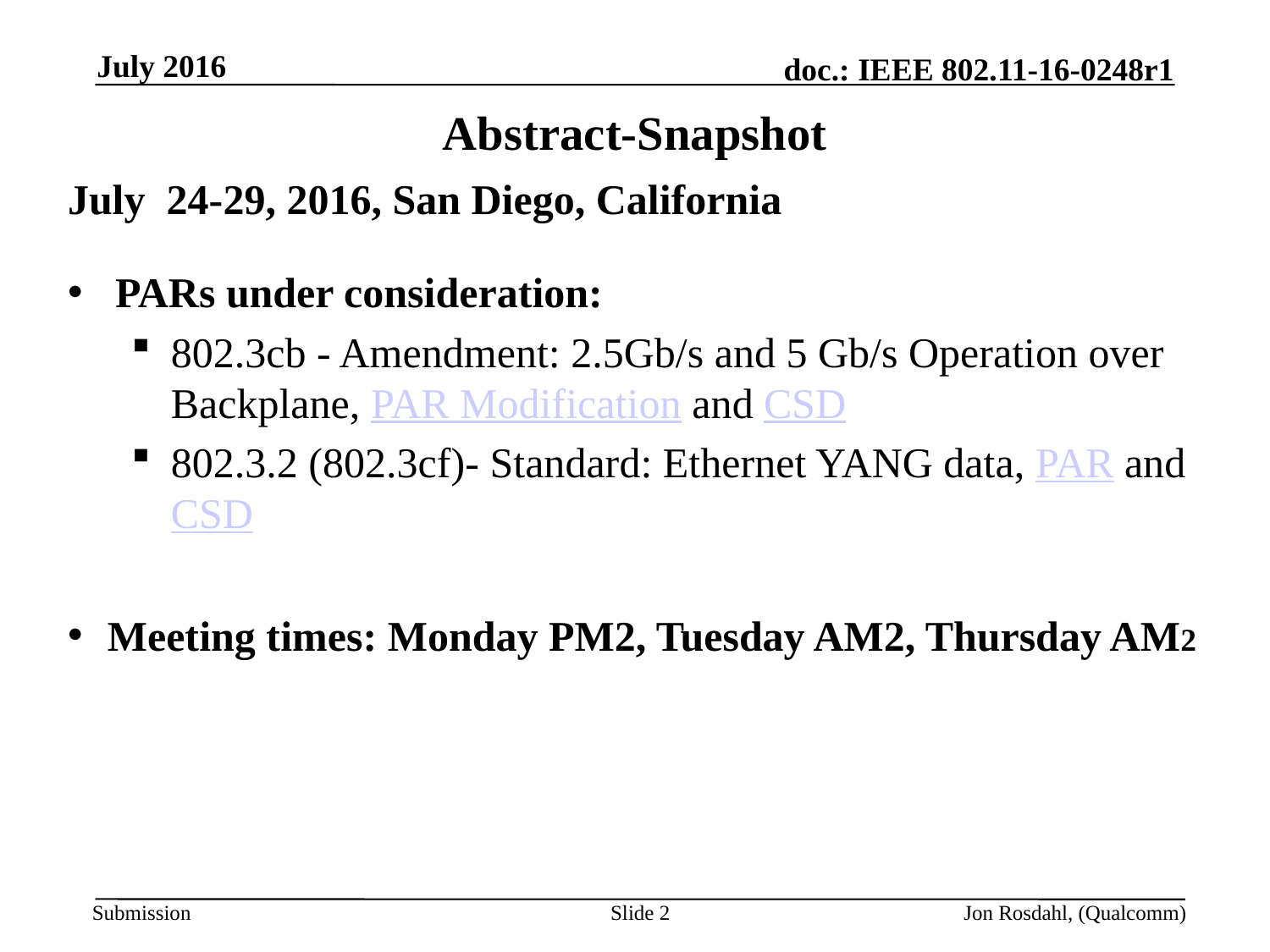

July 2016
# Abstract-Snapshot
July  24-29, 2016, San Diego, California

PARs under consideration:
802.3cb - Amendment: 2.5Gb/s and 5 Gb/s Operation over Backplane, PAR Modification and CSD
802.3.2 (802.3cf)- Standard: Ethernet YANG data, PAR and CSD

Meeting times: Monday PM2, Tuesday AM2, Thursday AM2
Slide 2
Jon Rosdahl, (Qualcomm)